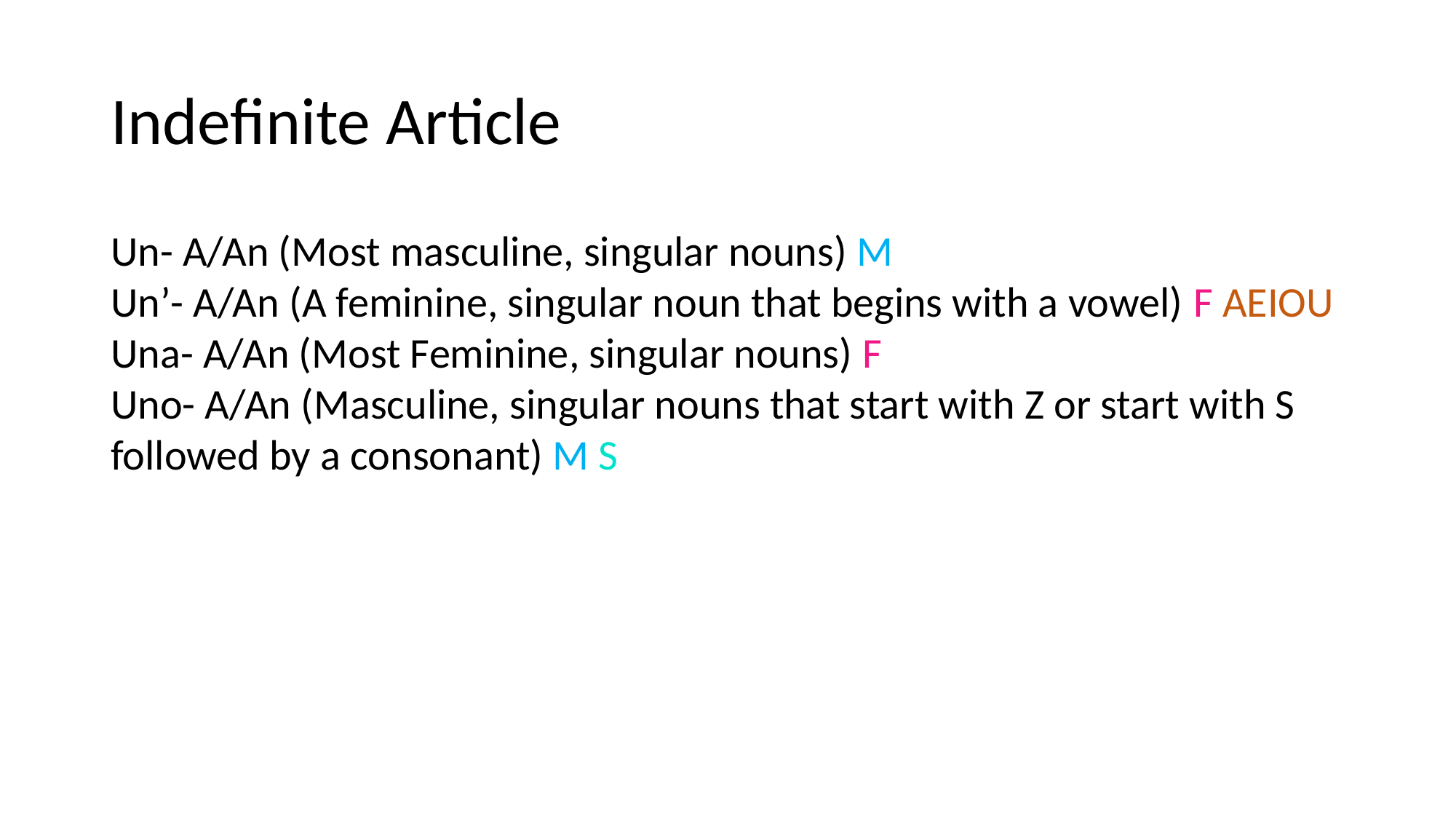

# Indefinite Article
Un- A/An (Most masculine, singular nouns) M
Un’- A/An (A feminine, singular noun that begins with a vowel) F AEIOU
Una- A/An (Most Feminine, singular nouns) F
Uno- A/An (Masculine, singular nouns that start with Z or start with S followed by a consonant) M S